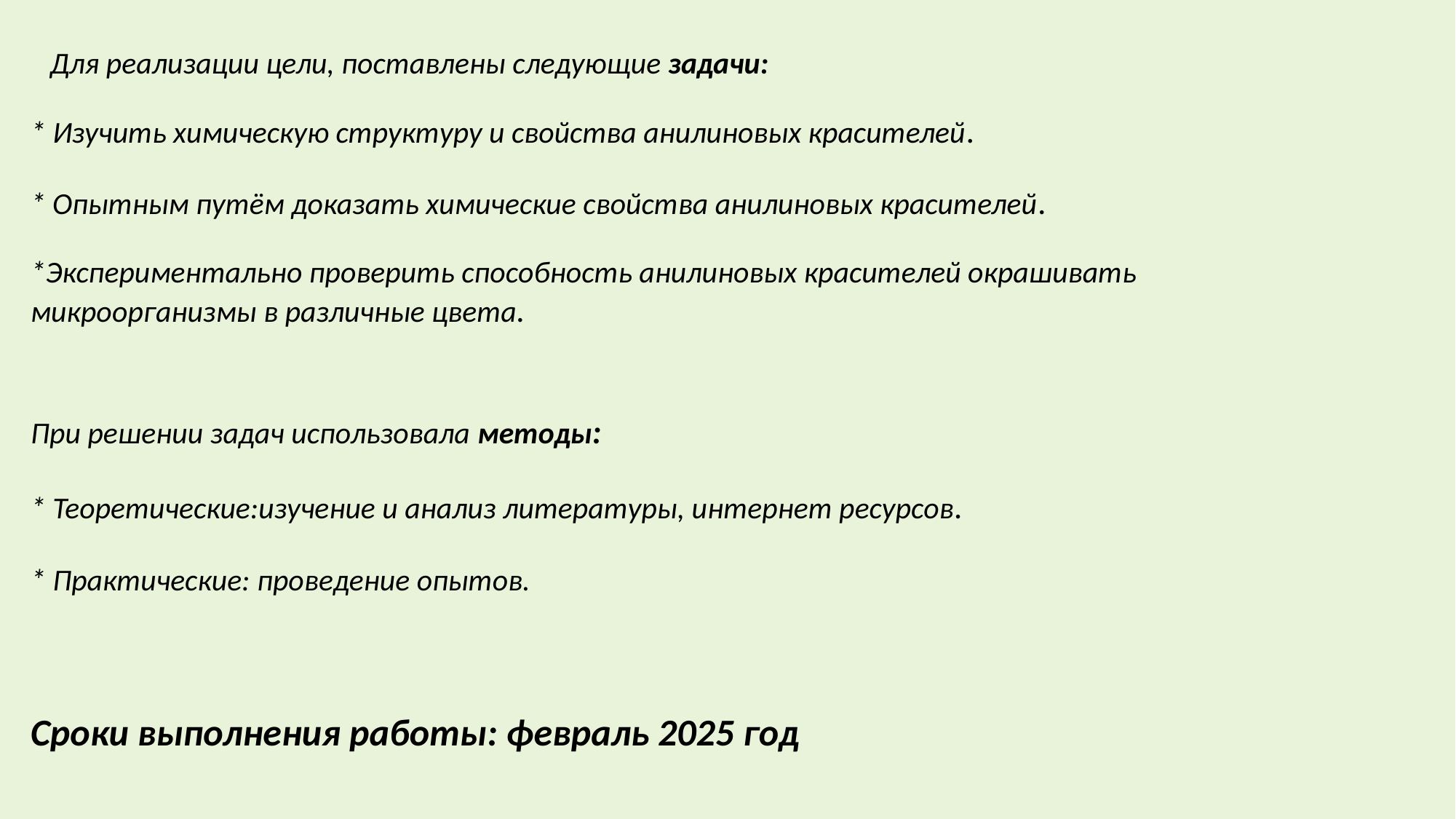

Для реализации цели, поставлены следующие задачи:
* Изучить химическую структуру и свойства анилиновых красителей.
* Опытным путём доказать химические свойства анилиновых красителей.
*Экспериментально проверить способность анилиновых красителей окрашивать микроорганизмы в различные цвета.
При решении задач использовала методы:
* Теоретические:изучение и анализ литературы, интернет ресурсов.
* Практические: проведение опытов.
Сроки выполнения работы: февраль 2025 год